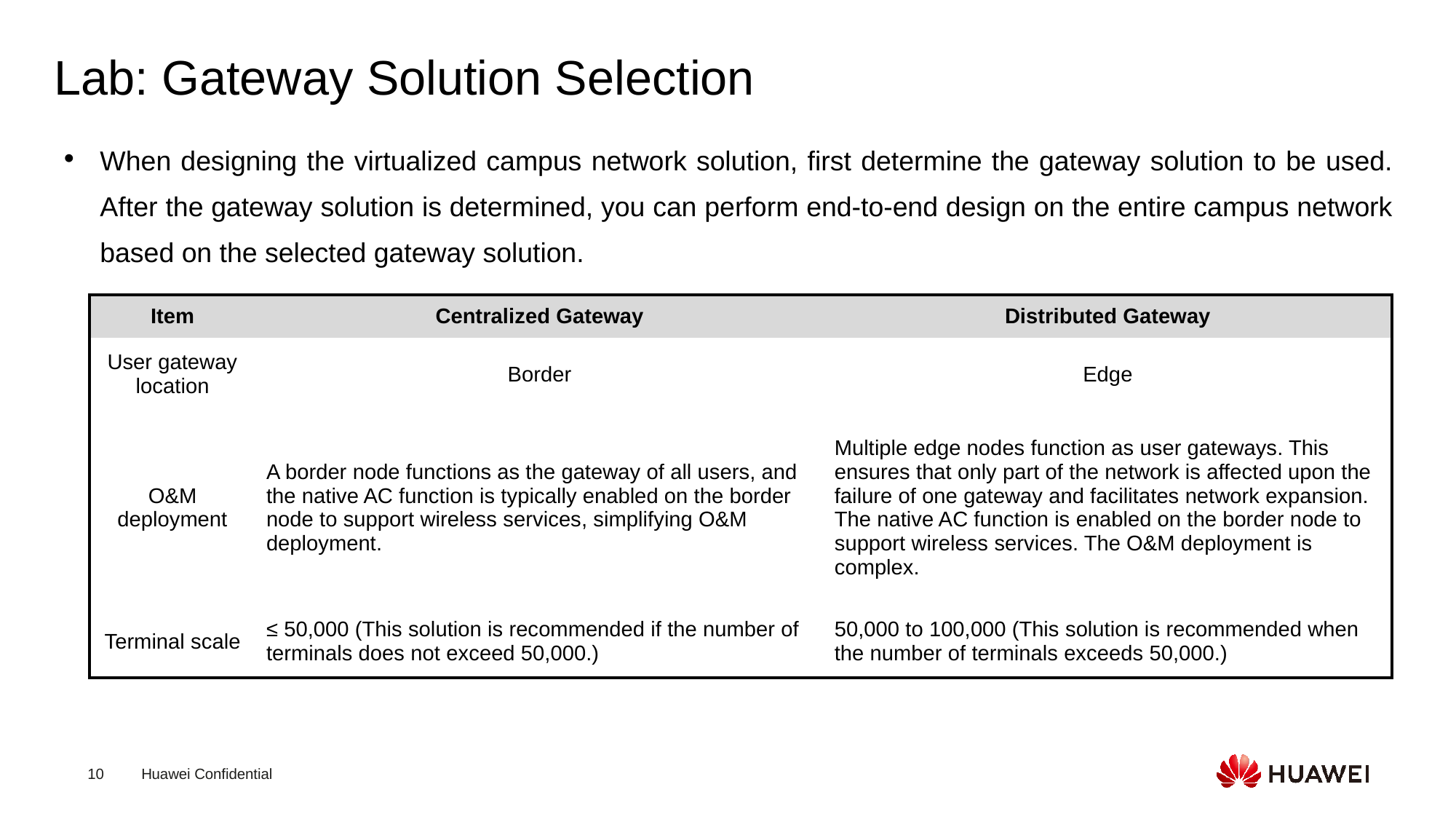

# Lab: Gateway Solution Selection
When designing the virtualized campus network solution, first determine the gateway solution to be used. After the gateway solution is determined, you can perform end-to-end design on the entire campus network based on the selected gateway solution.
| Item | Centralized Gateway | Distributed Gateway |
| --- | --- | --- |
| User gateway location | Border | Edge |
| O&M deployment | A border node functions as the gateway of all users, and the native AC function is typically enabled on the border node to support wireless services, simplifying O&M deployment. | Multiple edge nodes function as user gateways. This ensures that only part of the network is affected upon the failure of one gateway and facilitates network expansion. The native AC function is enabled on the border node to support wireless services. The O&M deployment is complex. |
| Terminal scale | ≤ 50,000 (This solution is recommended if the number of terminals does not exceed 50,000.) | 50,000 to 100,000 (This solution is recommended when the number of terminals exceeds 50,000.) |